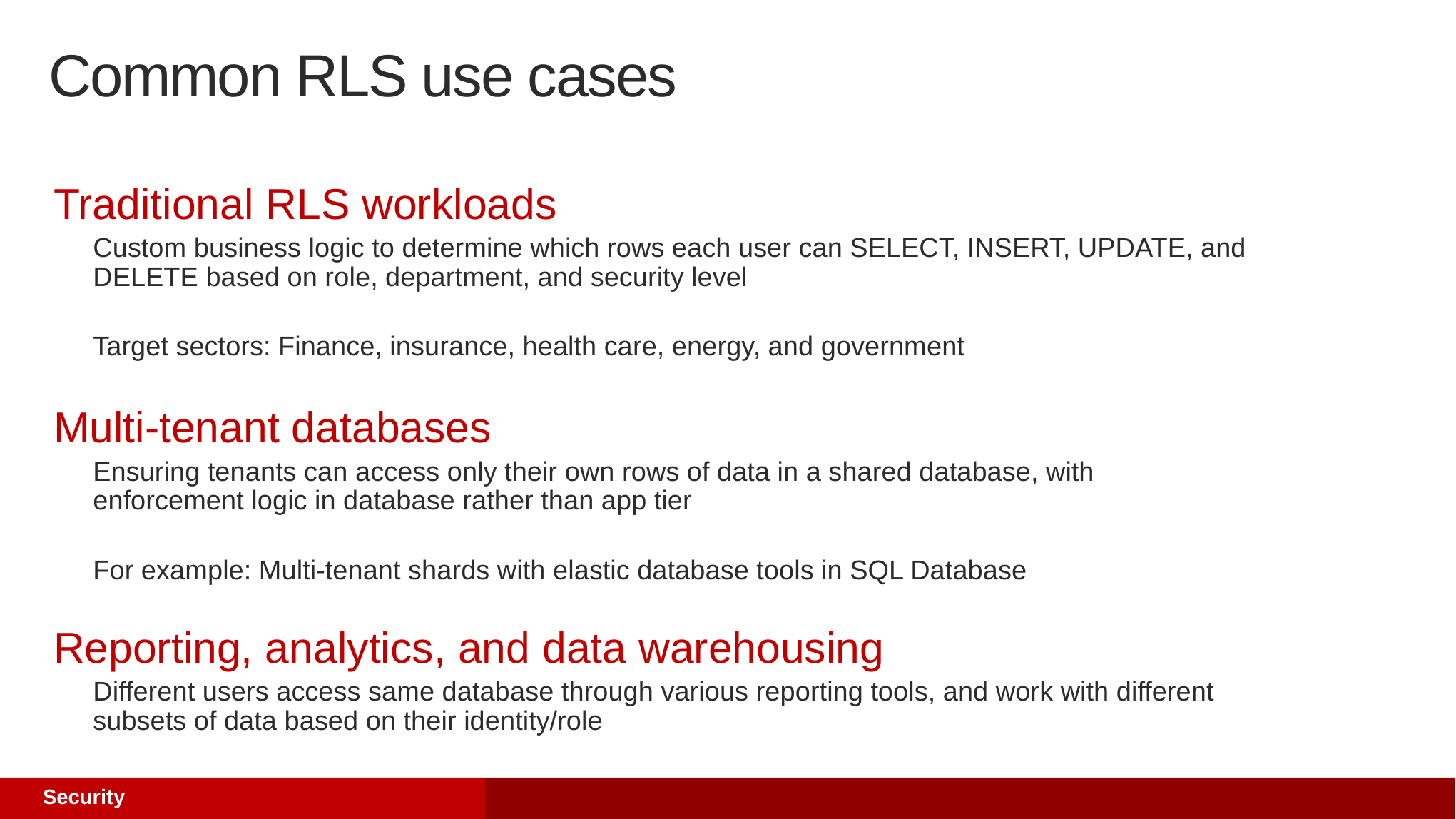

# Common RLS use cases
Traditional RLS workloads
Custom business logic to determine which rows each user can SELECT, INSERT, UPDATE, and DELETE based on role, department, and security level

Target sectors: Finance, insurance, health care, energy, and government

Multi-tenant databases
Ensuring tenants can access only their own rows of data in a shared database, with enforcement logic in database rather than app tier

For example: Multi-tenant shards with elastic database tools in SQL Database

Reporting, analytics, and data warehousing
Different users access same database through various reporting tools, and work with different subsets of data based on their identity/role
Security